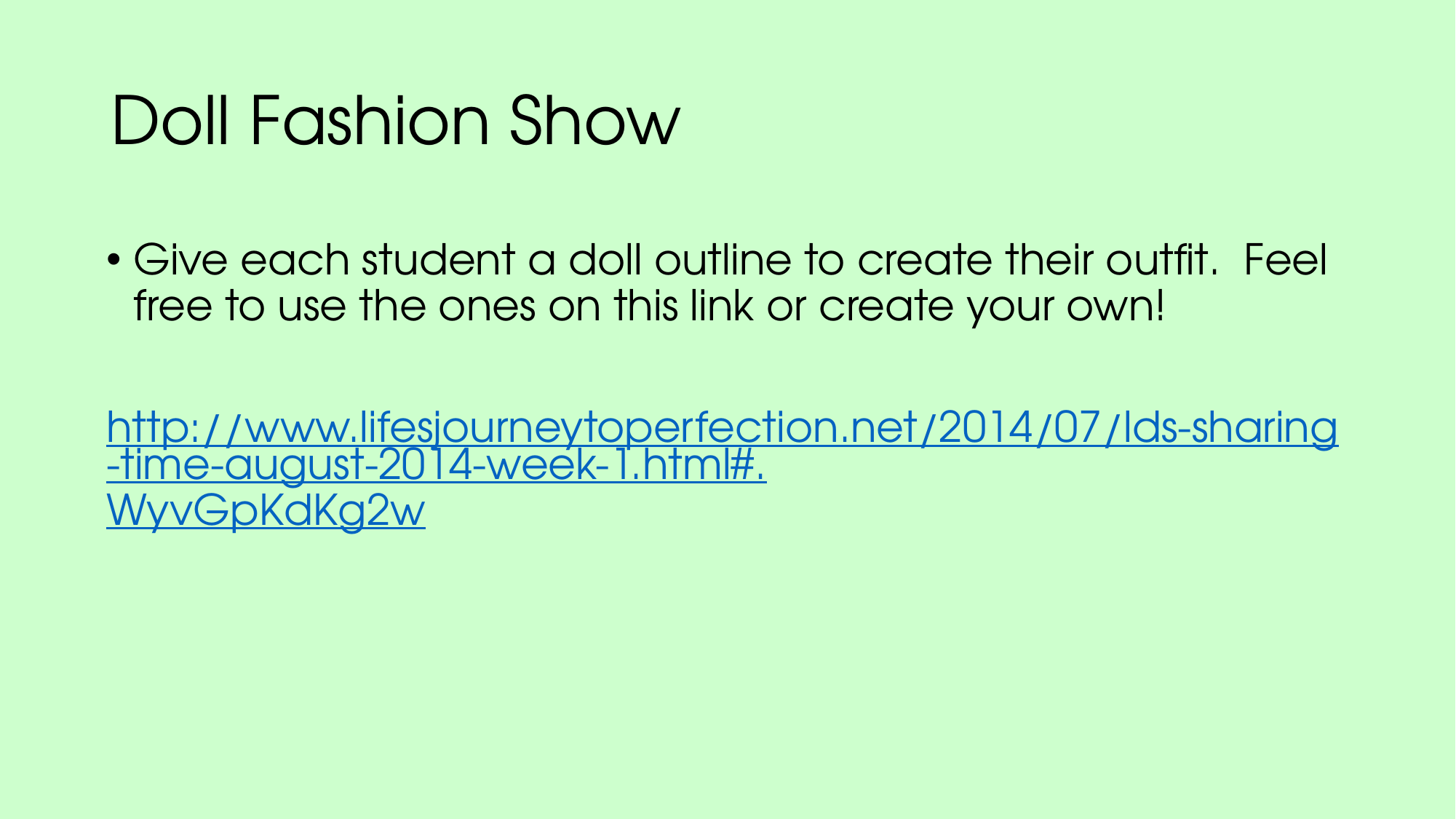

# Doll Fashion Show
Give each student a doll outline to create their outfit.  Feel free to use the ones on this link or create your own!

http://www.lifesjourneytoperfection.net/2014/07/lds-sharing-time-august-2014-week-1.html#.WyvGpKdKg2w